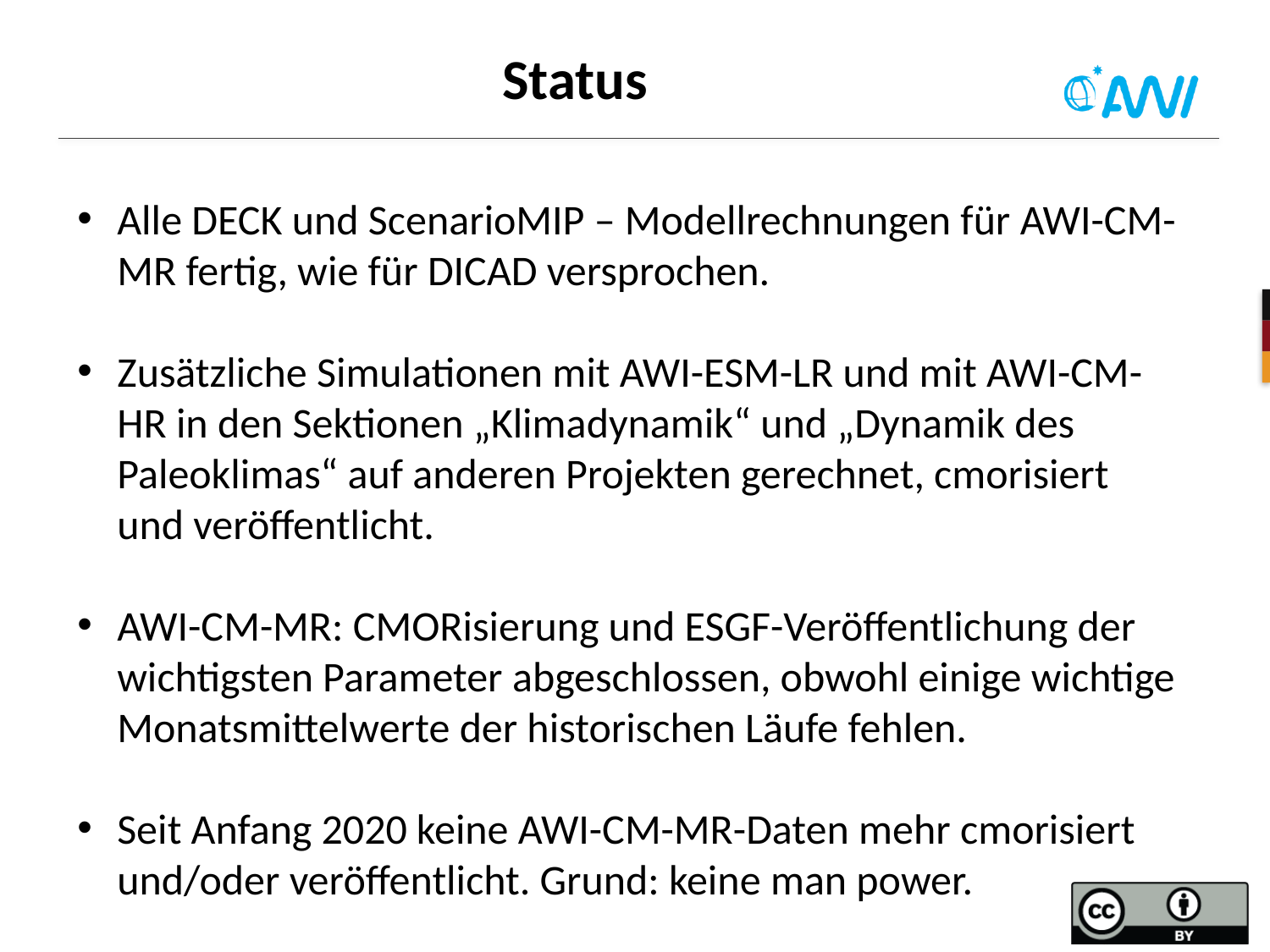

# Status

Alle DECK und ScenarioMIP – Modellrechnungen für AWI-CM-MR fertig, wie für DICAD versprochen.

Zusätzliche Simulationen mit AWI-ESM-LR und mit AWI-CM-HR in den Sektionen „Klimadynamik“ und „Dynamik des Paleoklimas“ auf anderen Projekten gerechnet, cmorisiert und veröffentlicht.

AWI-CM-MR: CMORisierung und ESGF-Veröffentlichung der wichtigsten Parameter abgeschlossen, obwohl einige wichtige Monatsmittelwerte der historischen Läufe fehlen.

Seit Anfang 2020 keine AWI-CM-MR-Daten mehr cmorisiert und/oder veröffentlicht. Grund: keine man power.